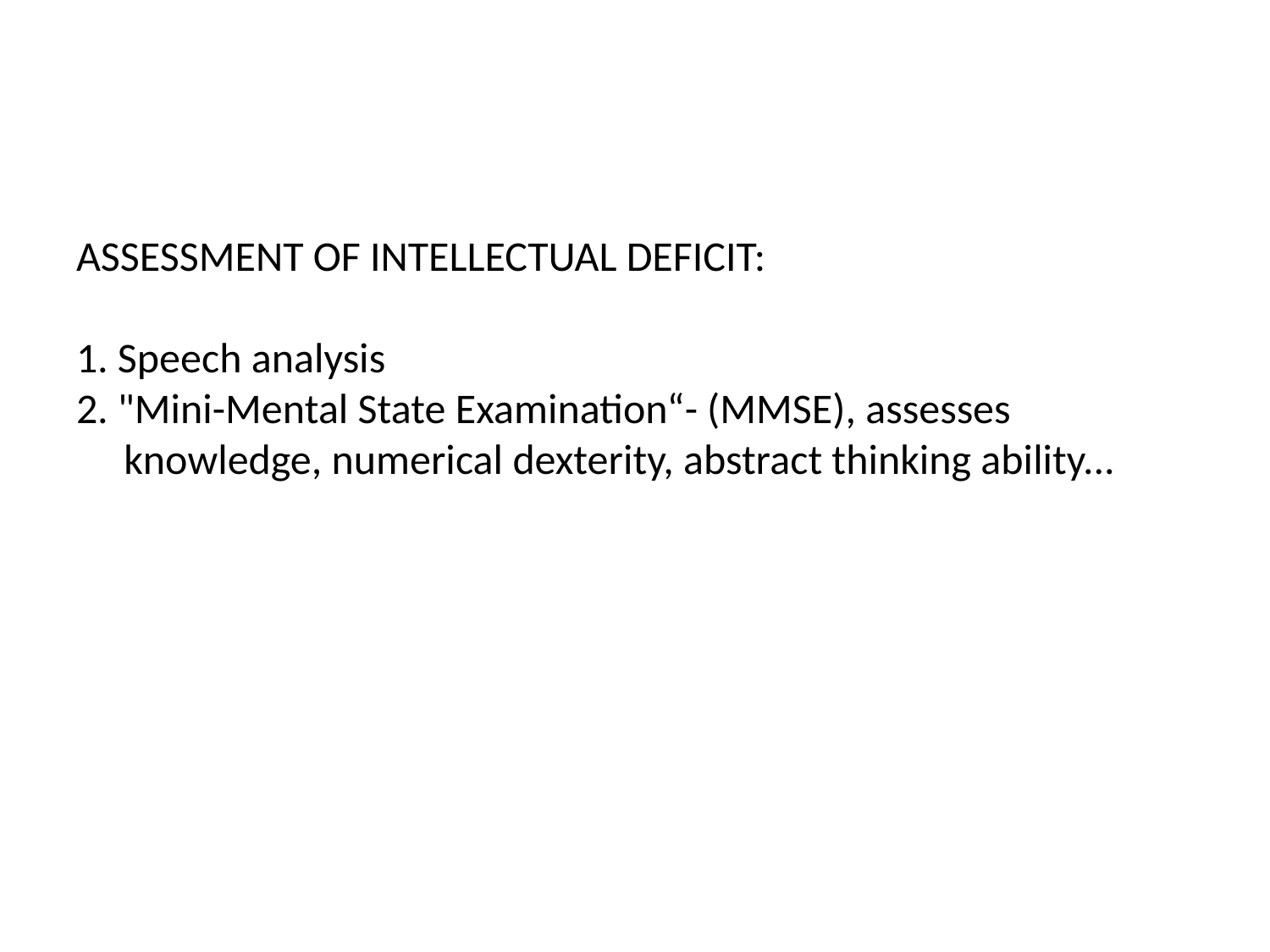

#
ASSESSMENT OF INTELLECTUAL DEFICIT:

1. Speech analysis
2. "Mini-Mental State Examination“- (MMSE), assesses knowledge, numerical dexterity, abstract thinking ability...